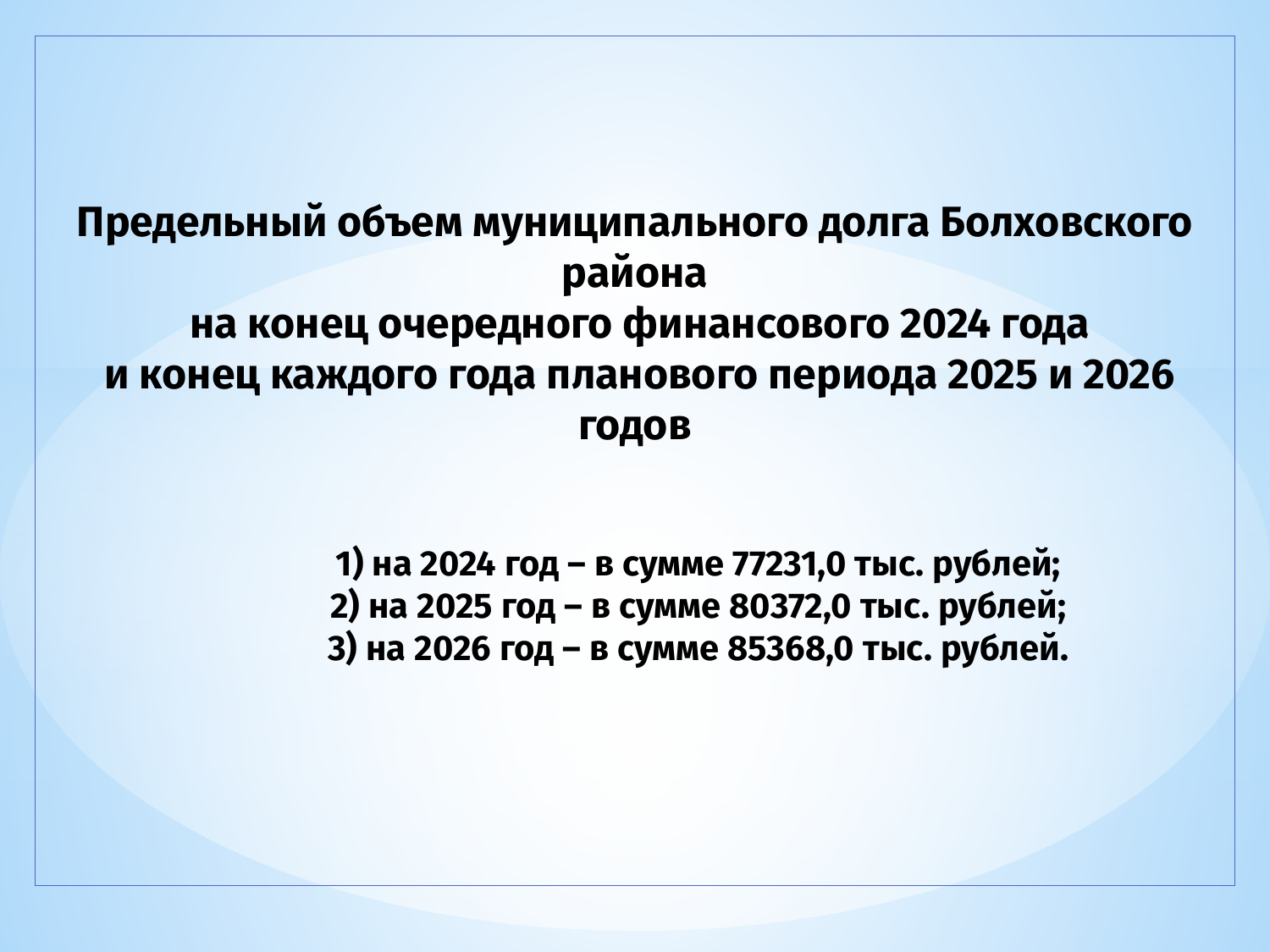

# Предельный объем муниципального долга Болховского района на конец очередного финансового 2024 года и конец каждого года планового периода 2025 и 2026 годов     1) на 2024 год – в сумме 77231,0 тыс. рублей; 2) на 2025 год – в сумме 80372,0 тыс. рублей; 3) на 2026 год – в сумме 85368,0 тыс. рублей.